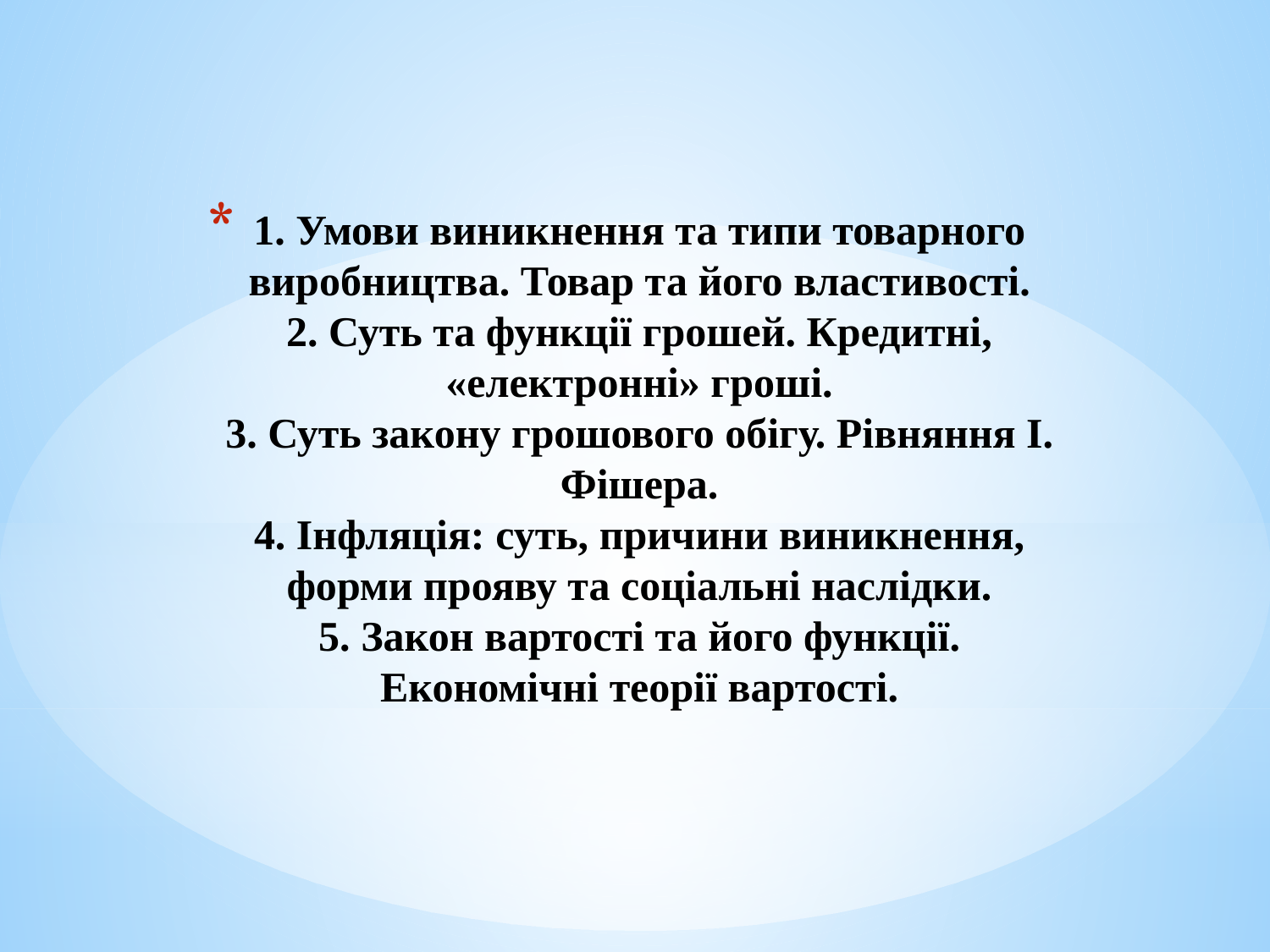

# 1. Умови виникнення та типи товарного виробництва. Товар та його властивості. 2. Суть та функції грошей. Кредитні, «електронні» гроші. 3. Суть закону грошового обігу. Рівняння І. Фішера. 4. Інфляція: суть, причини виникнення, форми прояву та соціальні наслідки. 5. Закон вартості та його функції. Економічні теорії вартості.